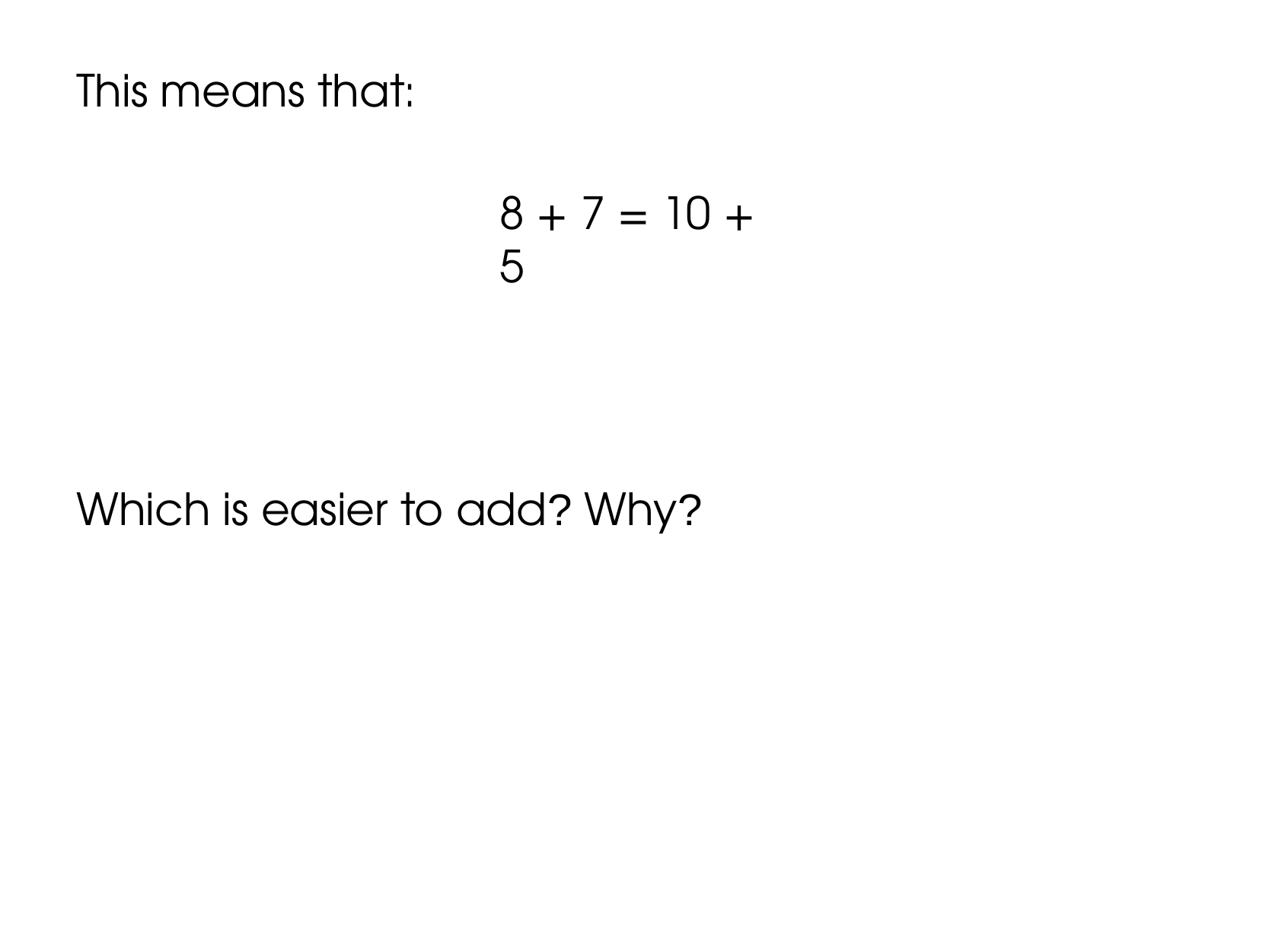

This means that:
8 + 7 = 10 + 5
Which is easier to add? Why?